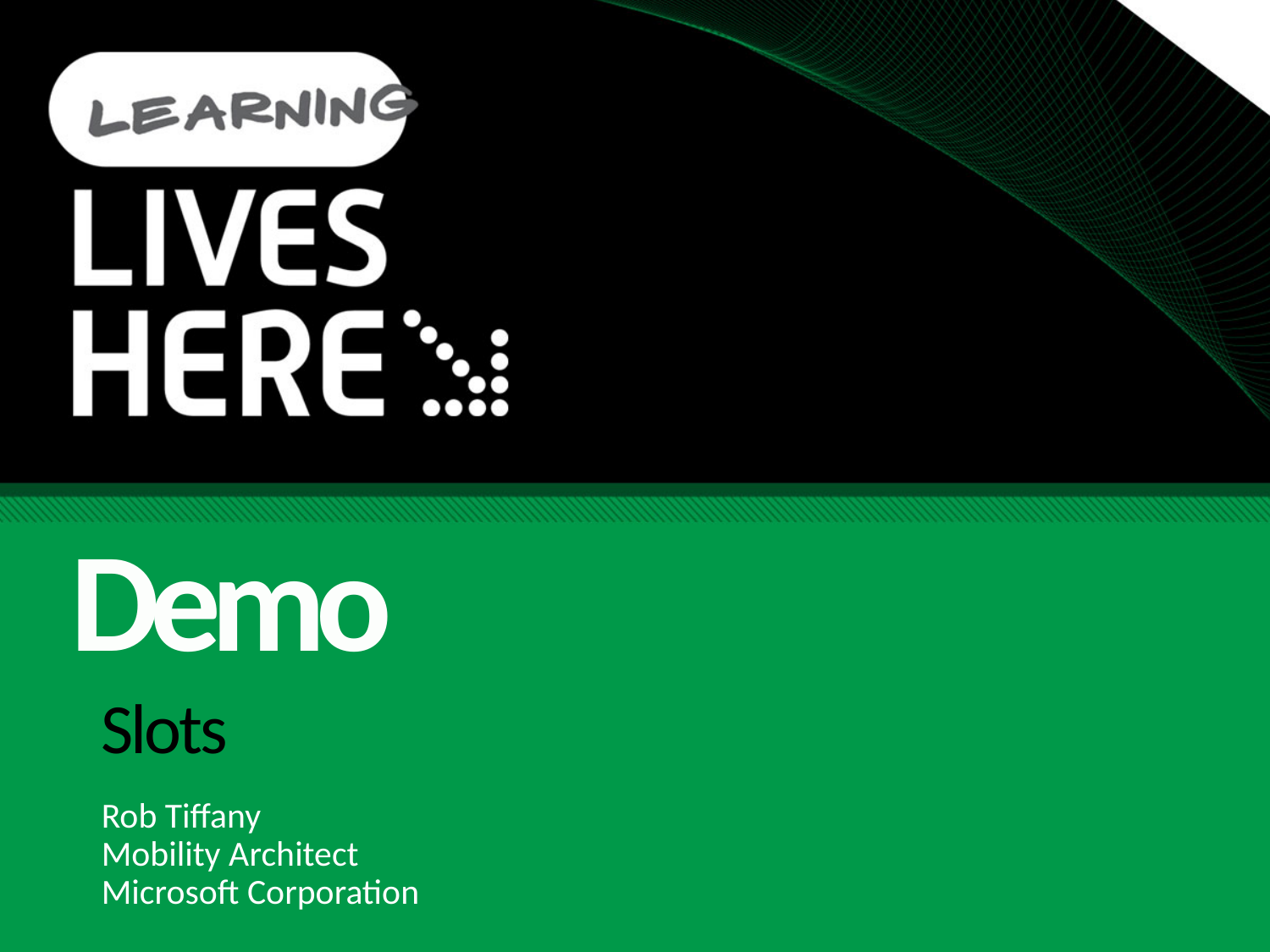

Demo
# Slots
Rob Tiffany
Mobility Architect
Microsoft Corporation